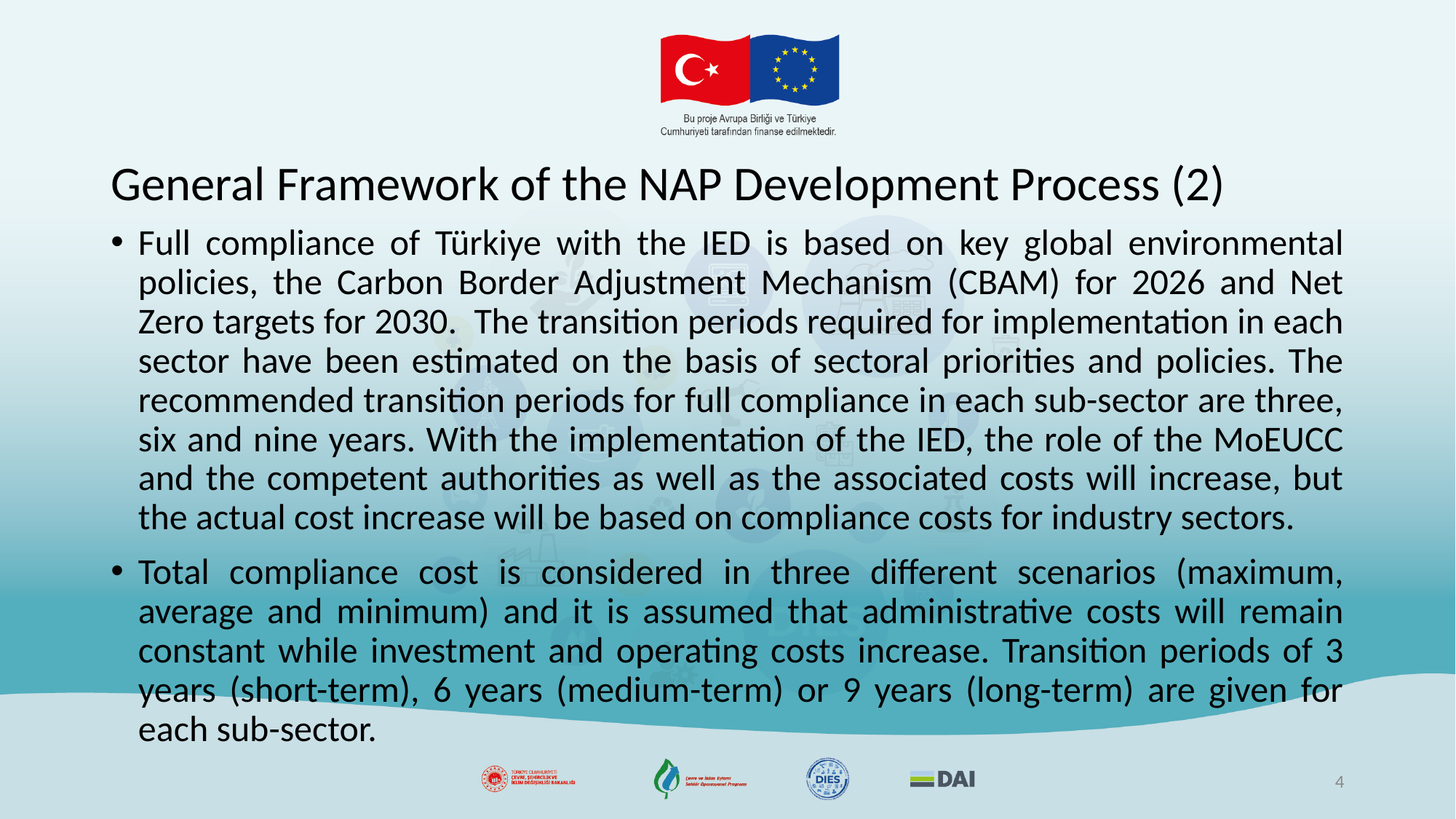

# General Framework of the NAP Development Process (2)
Full compliance of Türkiye with the IED is based on key global environmental policies, the Carbon Border Adjustment Mechanism (CBAM) for 2026 and Net Zero targets for 2030.  The transition periods required for implementation in each sector have been estimated on the basis of sectoral priorities and policies. The recommended transition periods for full compliance in each sub-sector are three, six and nine years. With the implementation of the IED, the role of the MoEUCC and the competent authorities as well as the associated costs will increase, but the actual cost increase will be based on compliance costs for industry sectors.
Total compliance cost is considered in three different scenarios (maximum, average and minimum) and it is assumed that administrative costs will remain constant while investment and operating costs increase. Transition periods of 3 years (short-term), 6 years (medium-term) or 9 years (long-term) are given for each sub-sector.
4